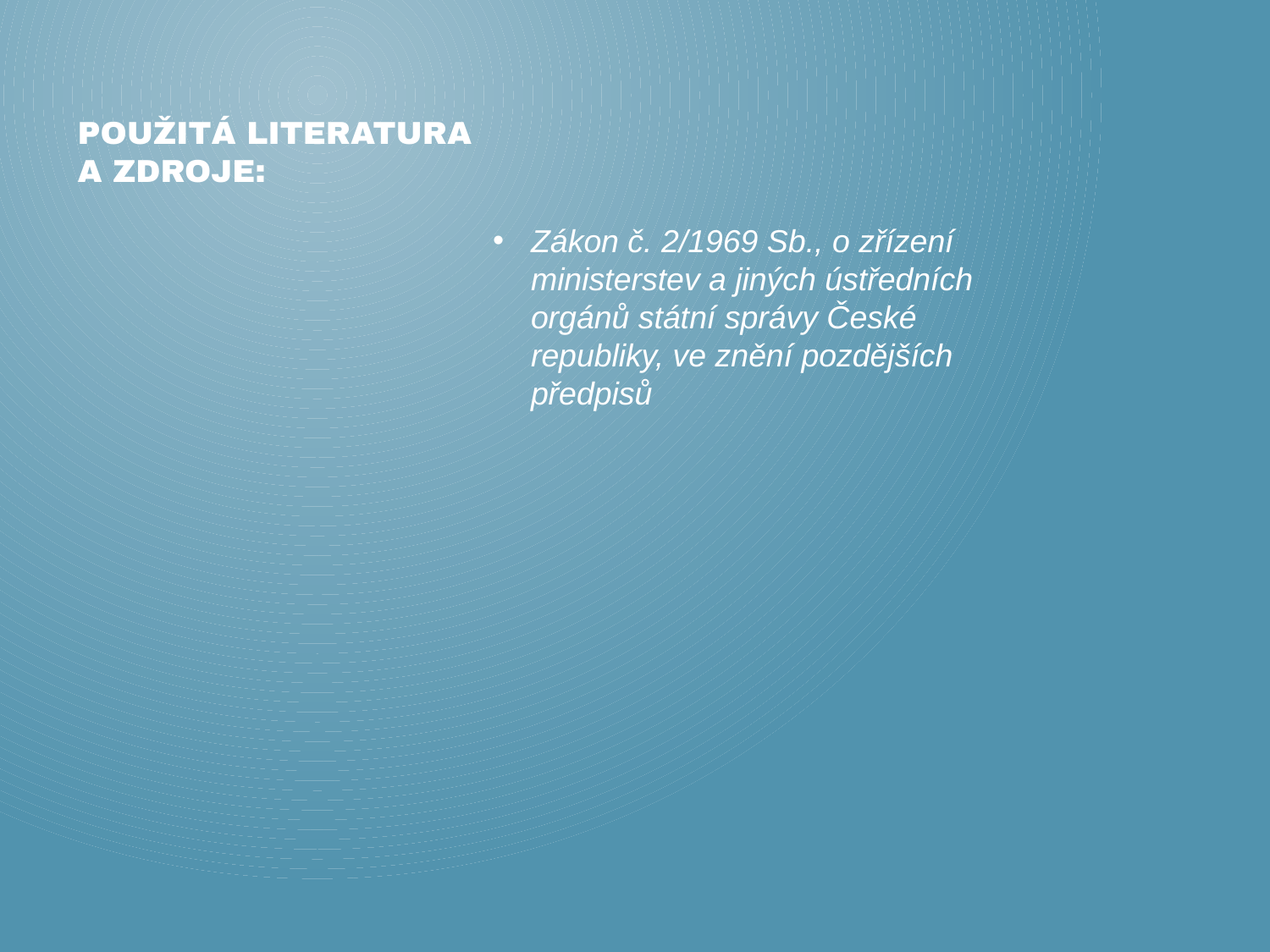

# Použitá literatura a zdroje:
Zákon č. 2/1969 Sb., o zřízení ministerstev a jiných ústředních orgánů státní správy České republiky, ve znění pozdějších předpisů